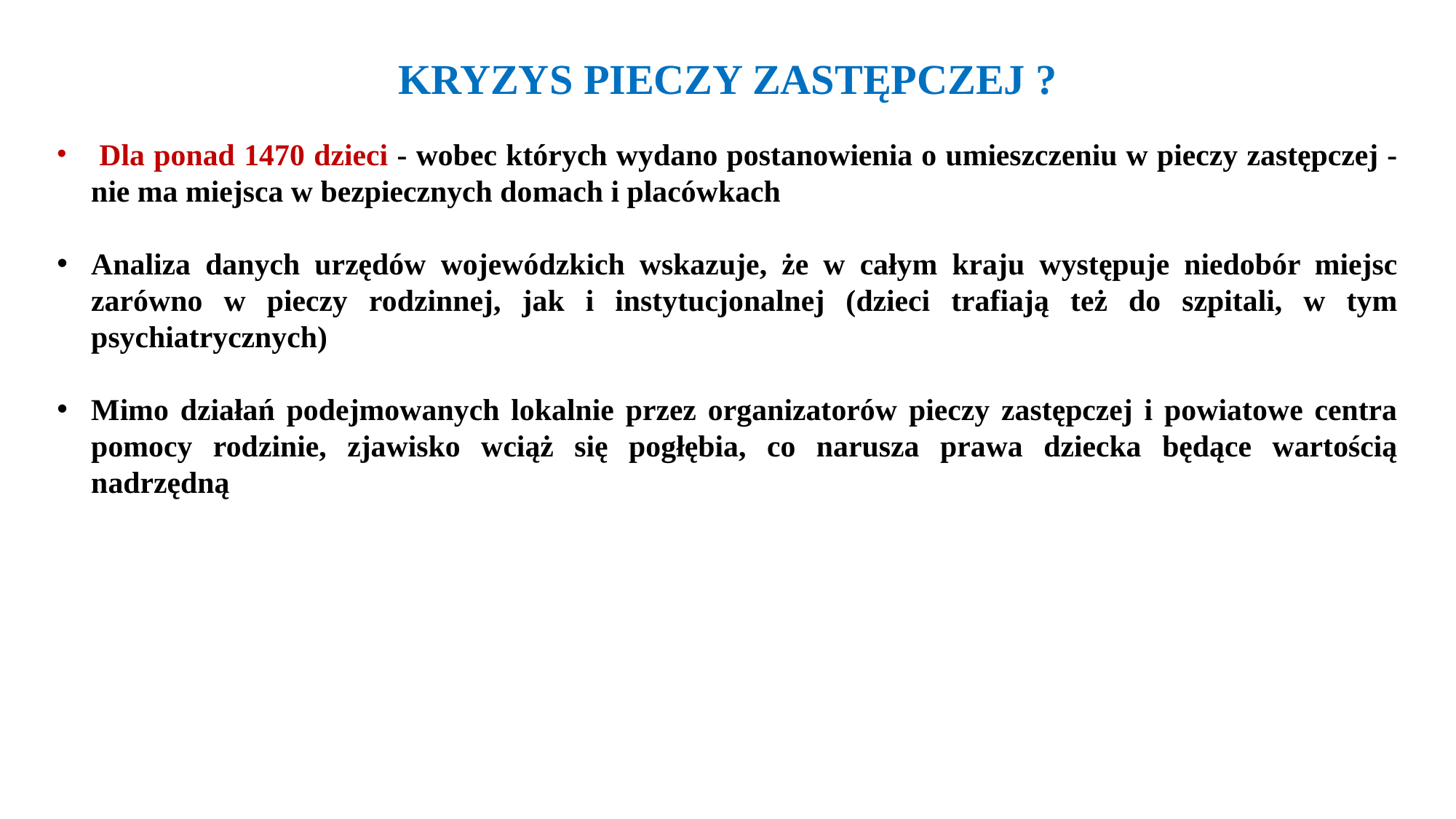

KRYZYS PIECZY ZASTĘPCZEJ ?

 Dla ponad 1470 dzieci - wobec których wydano postanowienia o umieszczeniu w pieczy zastępczej - nie ma miejsca w bezpiecznych domach i placówkach

Analiza danych urzędów wojewódzkich wskazuje, że w całym kraju występuje niedobór miejsc zarówno w pieczy rodzinnej, jak i instytucjonalnej (dzieci trafiają też do szpitali, w tym psychiatrycznych)

Mimo działań podejmowanych lokalnie przez organizatorów pieczy zastępczej i powiatowe centra pomocy rodzinie, zjawisko wciąż się pogłębia, co narusza prawa dziecka będące wartością nadrzędną